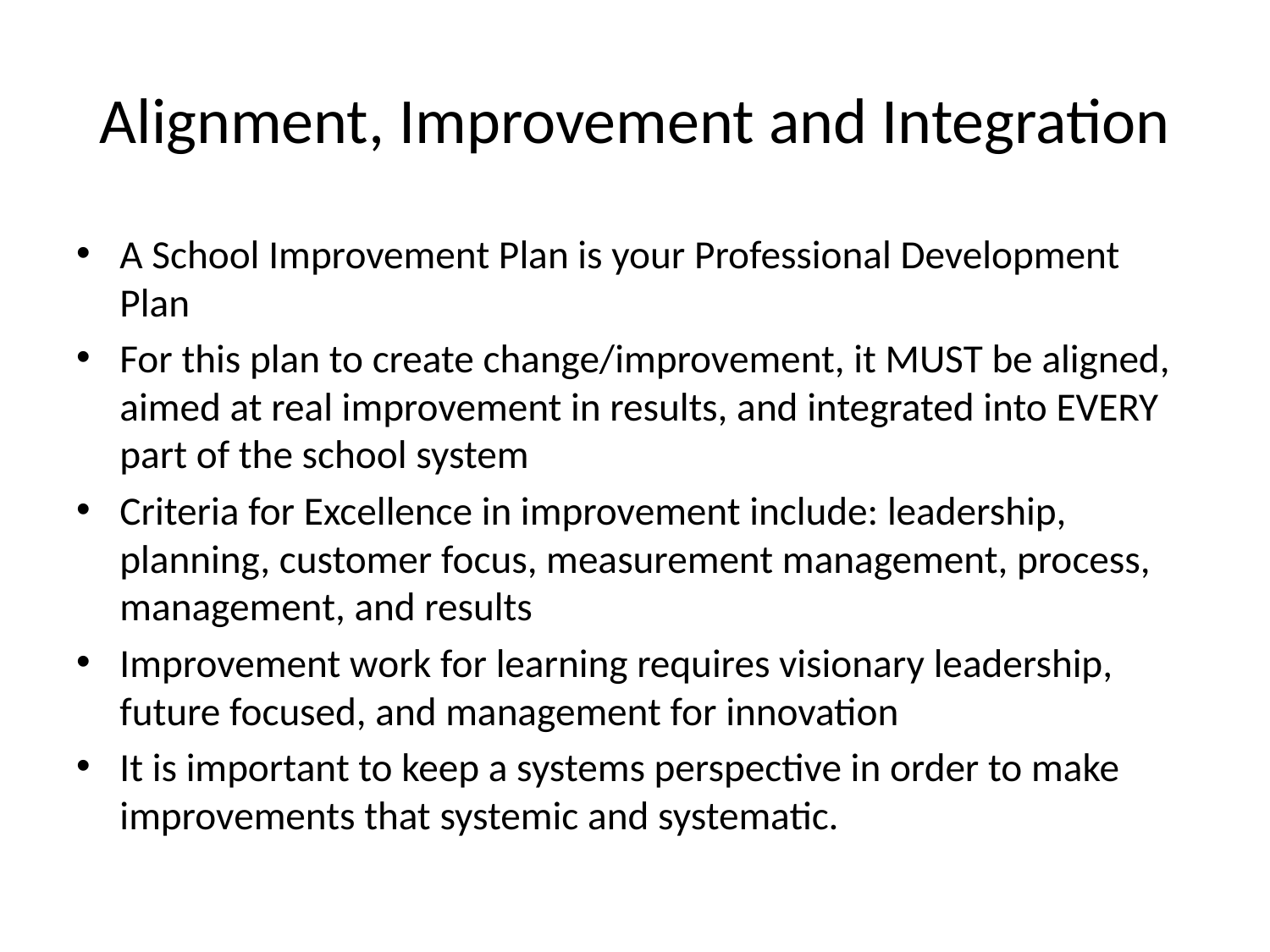

# Alignment, Improvement and Integration
A School Improvement Plan is your Professional Development Plan
For this plan to create change/improvement, it MUST be aligned, aimed at real improvement in results, and integrated into EVERY part of the school system
Criteria for Excellence in improvement include: leadership, planning, customer focus, measurement management, process, management, and results
Improvement work for learning requires visionary leadership, future focused, and management for innovation
It is important to keep a systems perspective in order to make improvements that systemic and systematic.